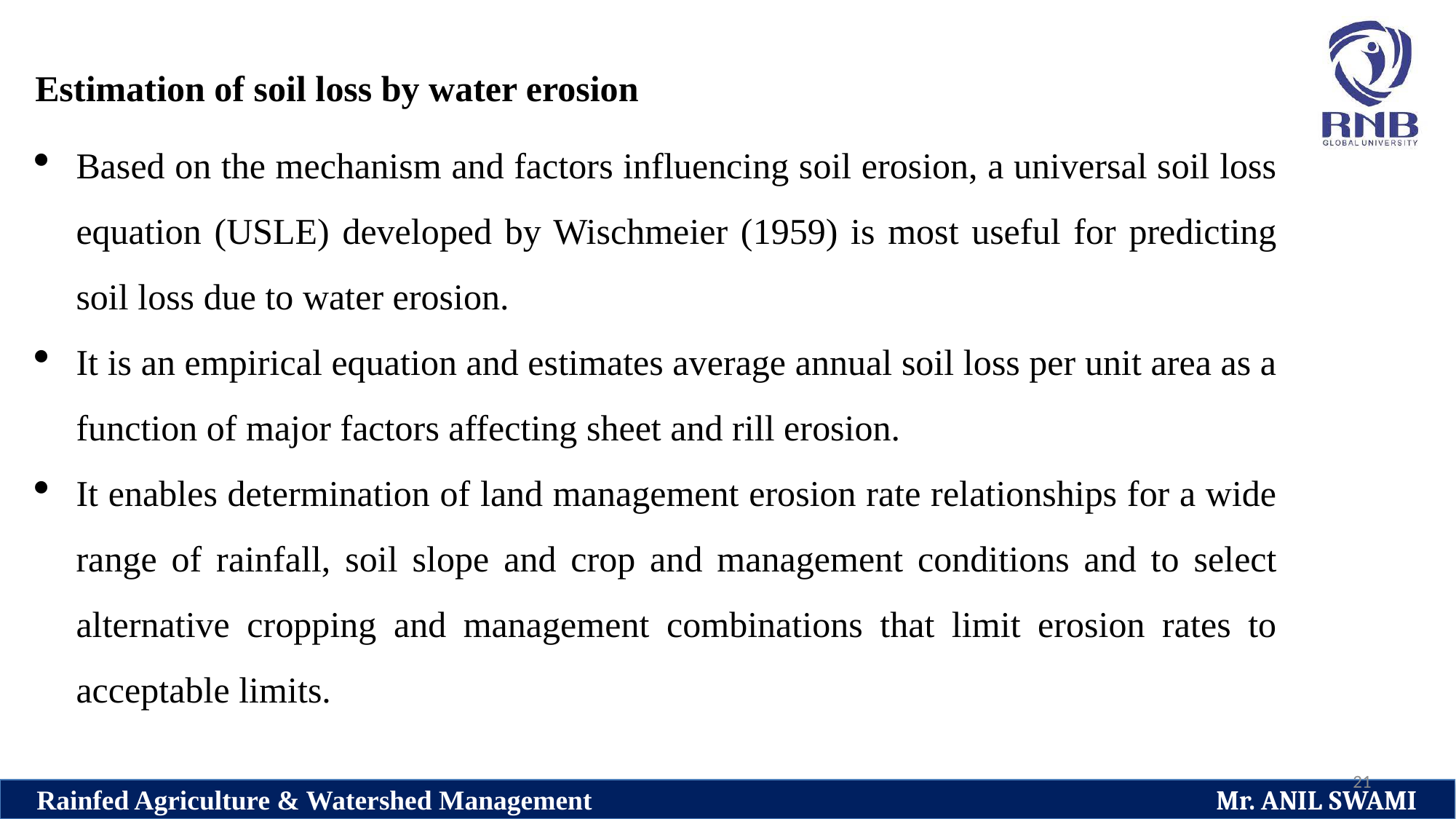

Estimation of soil loss by water erosion
Based on the mechanism and factors influencing soil erosion, a universal soil loss equation (USLE) developed by Wischmeier (1959) is most useful for predicting soil loss due to water erosion.
It is an empirical equation and estimates average annual soil loss per unit area as a function of major factors affecting sheet and rill erosion.
It enables determination of land management erosion rate relationships for a wide range of rainfall, soil slope and crop and management conditions and to select alternative cropping and management combinations that limit erosion rates to acceptable limits.
21